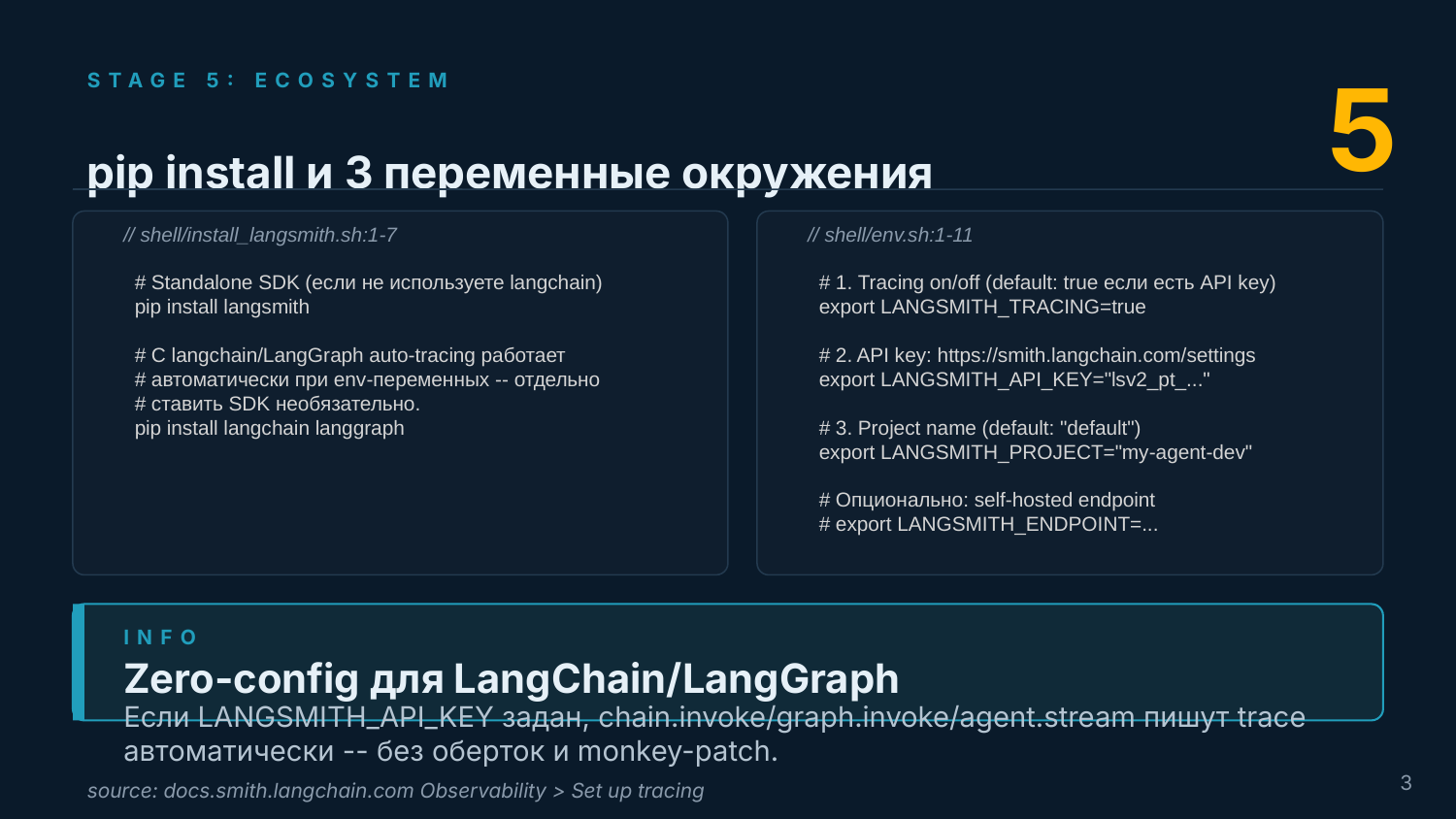

5
STAGE 5: ECOSYSTEM
pip install и 3 переменные окружения

// shell/install_langsmith.sh:1-7
// shell/env.sh:1-11
  # Standalone SDK (если не используете langchain)
  pip install langsmith

  # С langchain/LangGraph auto-tracing работает
  # автоматически при env-переменных -- отдельно
  # ставить SDK необязательно.
  pip install langchain langgraph

  # 1. Tracing on/off (default: true если есть API key)
  export LANGSMITH_TRACING=true

  # 2. API key: https://smith.langchain.com/settings
  export LANGSMITH_API_KEY="lsv2_pt_..."

  # 3. Project name (default: "default")
  export LANGSMITH_PROJECT="my-agent-dev"

  # Опционально: self-hosted endpoint
  # export LANGSMITH_ENDPOINT=...

INFO
Zero-config для LangChain/LangGraph
Если LANGSMITH_API_KEY задан, chain.invoke/graph.invoke/agent.stream пишут trace автоматически -- без оберток и monkey-patch.
3
source: docs.smith.langchain.com Observability > Set up tracing